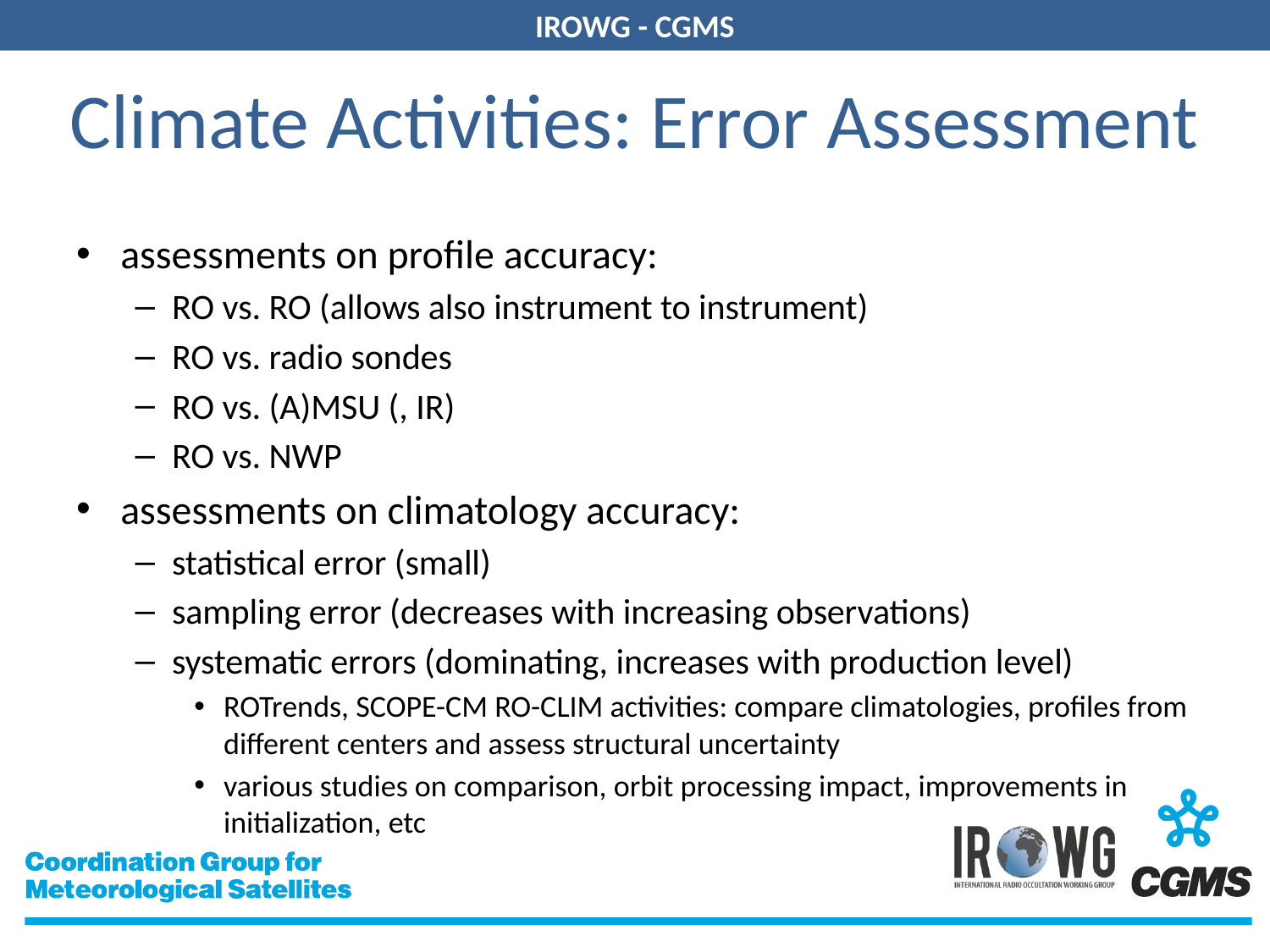

# Climate Activities: Error Assessment
assessments on profile accuracy:
RO vs. RO (allows also instrument to instrument)
RO vs. radio sondes
RO vs. (A)MSU (, IR)
RO vs. NWP
assessments on climatology accuracy:
statistical error (small)
sampling error (decreases with increasing observations)
systematic errors (dominating, increases with production level)
ROTrends, SCOPE-CM RO-CLIM activities: compare climatologies, profiles from different centers and assess structural uncertainty
various studies on comparison, orbit processing impact, improvements in initialization, etc